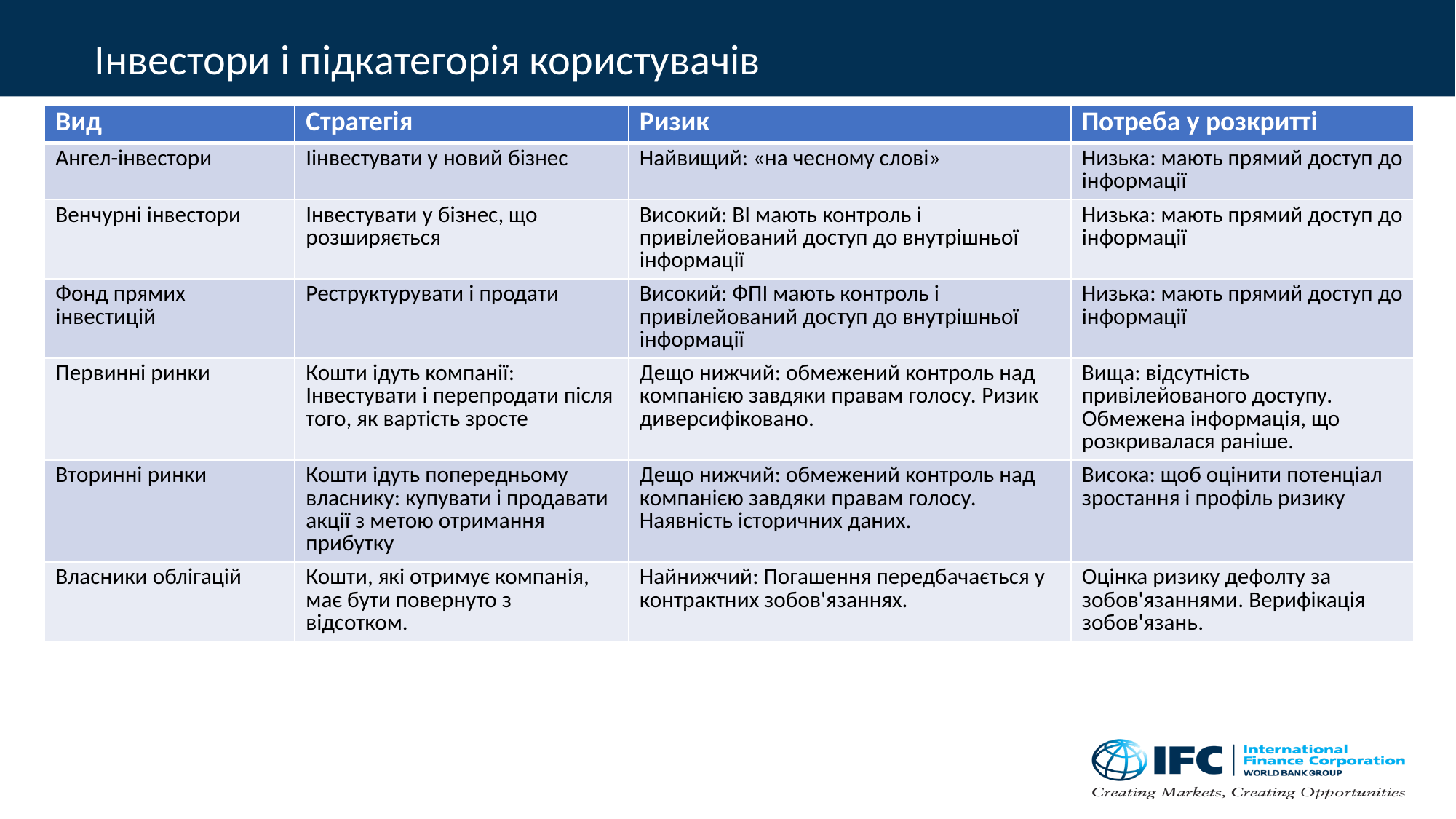

# Інвестори і підкатегорія користувачів
| Вид | Стратегія | Ризик | Потреба у розкритті |
| --- | --- | --- | --- |
| Ангел-інвестори | Iінвестувати у новий бізнес | Найвищий: «на чесному слові» | Низька: мають прямий доступ до інформації |
| Венчурні інвестори | Інвестувати у бізнес, що розширяється | Високий: ВІ мають контроль і привілейований доступ до внутрішньої інформації | Низька: мають прямий доступ до інформації |
| Фонд прямих інвестицій | Реструктурувати і продати | Високий: ФПІ мають контроль і привілейований доступ до внутрішньої інформації | Низька: мають прямий доступ до інформації |
| Первинні ринки | Кошти ідуть компанії: Інвестувати і перепродати після того, як вартість зросте | Дещо нижчий: обмежений контроль над компанією завдяки правам голосу. Ризик диверсифіковано. | Вища: відсутність привілейованого доступу. Обмежена інформація, що розкривалася раніше. |
| Вторинні ринки | Кошти ідуть попередньому власнику: купувати і продавати акції з метою отримання прибутку | Дещо нижчий: обмежений контроль над компанією завдяки правам голосу. Наявність історичних даних. | Висока: щоб оцінити потенціал зростання і профіль ризику |
| Власники облігацій | Кошти, які отримує компанія, має бути повернуто з відсотком. | Найнижчий: Погашення передбачається у контрактних зобов'язаннях. | Оцінка ризику дефолту за зобов'язаннями. Верифікація зобов'язань. |